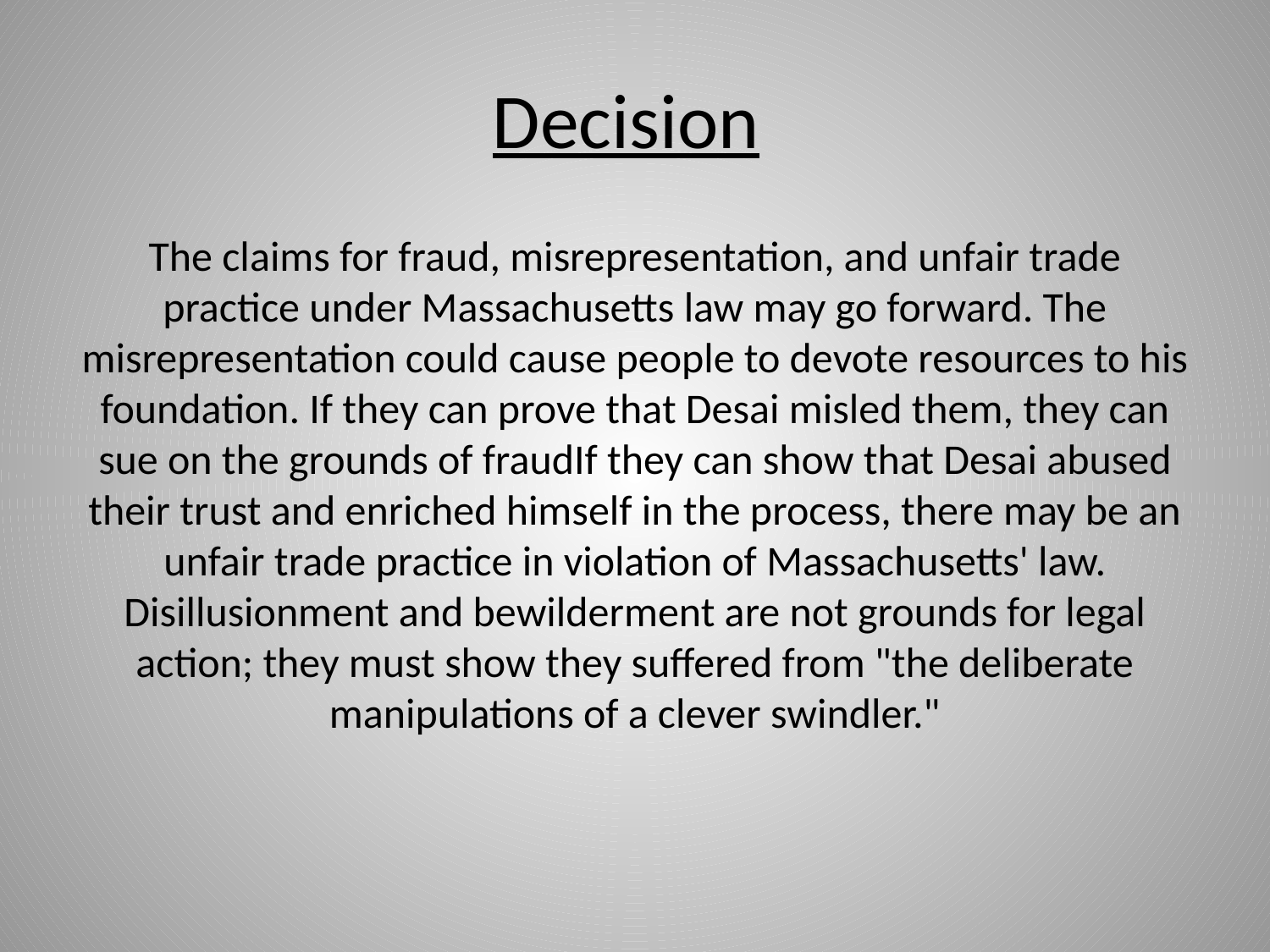

# Decision
The claims for fraud, misrepresentation, and unfair trade practice under Massachusetts law may go forward. The misrepresentation could cause people to devote resources to his foundation. If they can prove that Desai misled them, they can sue on the grounds of fraudIf they can show that Desai abused their trust and enriched himself in the process, there may be an unfair trade practice in violation of Massachusetts' law. Disillusionment and bewilderment are not grounds for legal action; they must show they suffered from "the deliberate manipulations of a clever swindler."